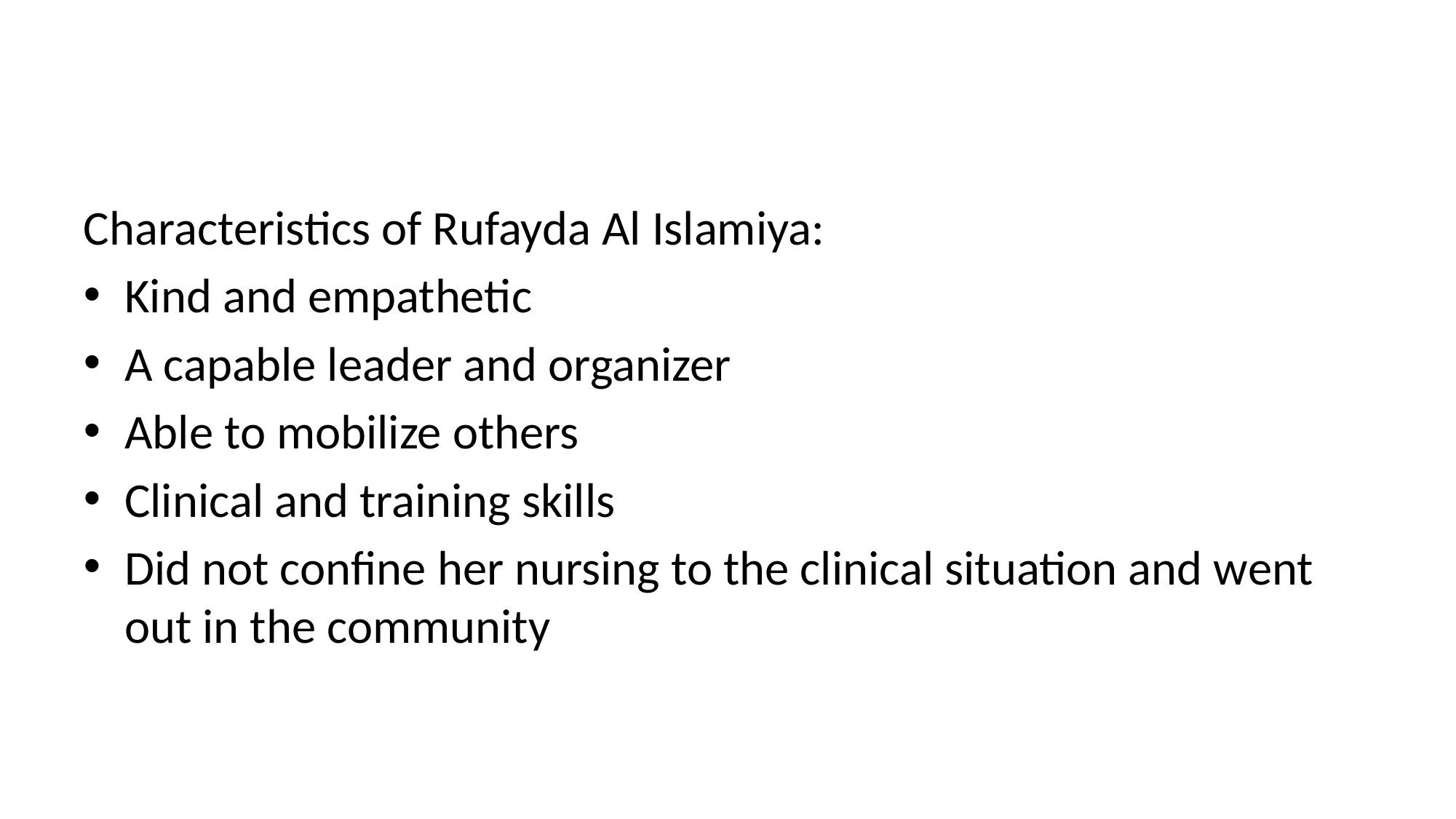

#
Characteristics of Rufayda Al Islamiya:
Kind and empathetic
A capable leader and organizer
Able to mobilize others
Clinical and training skills
Did not confine her nursing to the clinical situation and went out in the community